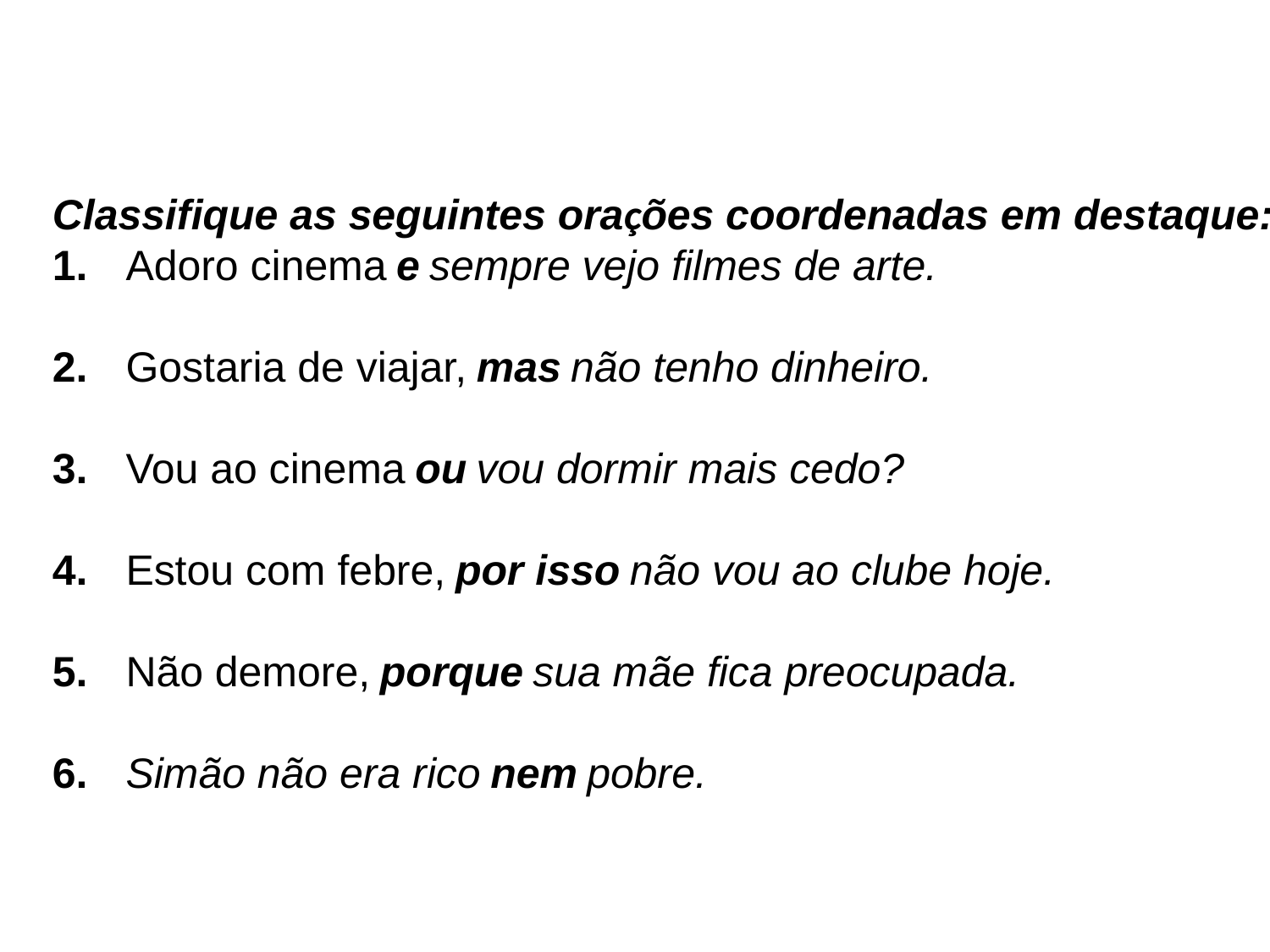

Classifique as seguintes orações coordenadas em destaque:
1.    Adoro cinema e sempre vejo filmes de arte.

2.    Gostaria de viajar, mas não tenho dinheiro.

3.    Vou ao cinema ou vou dormir mais cedo?

4.    Estou com febre, por isso não vou ao clube hoje.

5.    Não demore, porque sua mãe fica preocupada.

6.    Simão não era rico nem pobre.